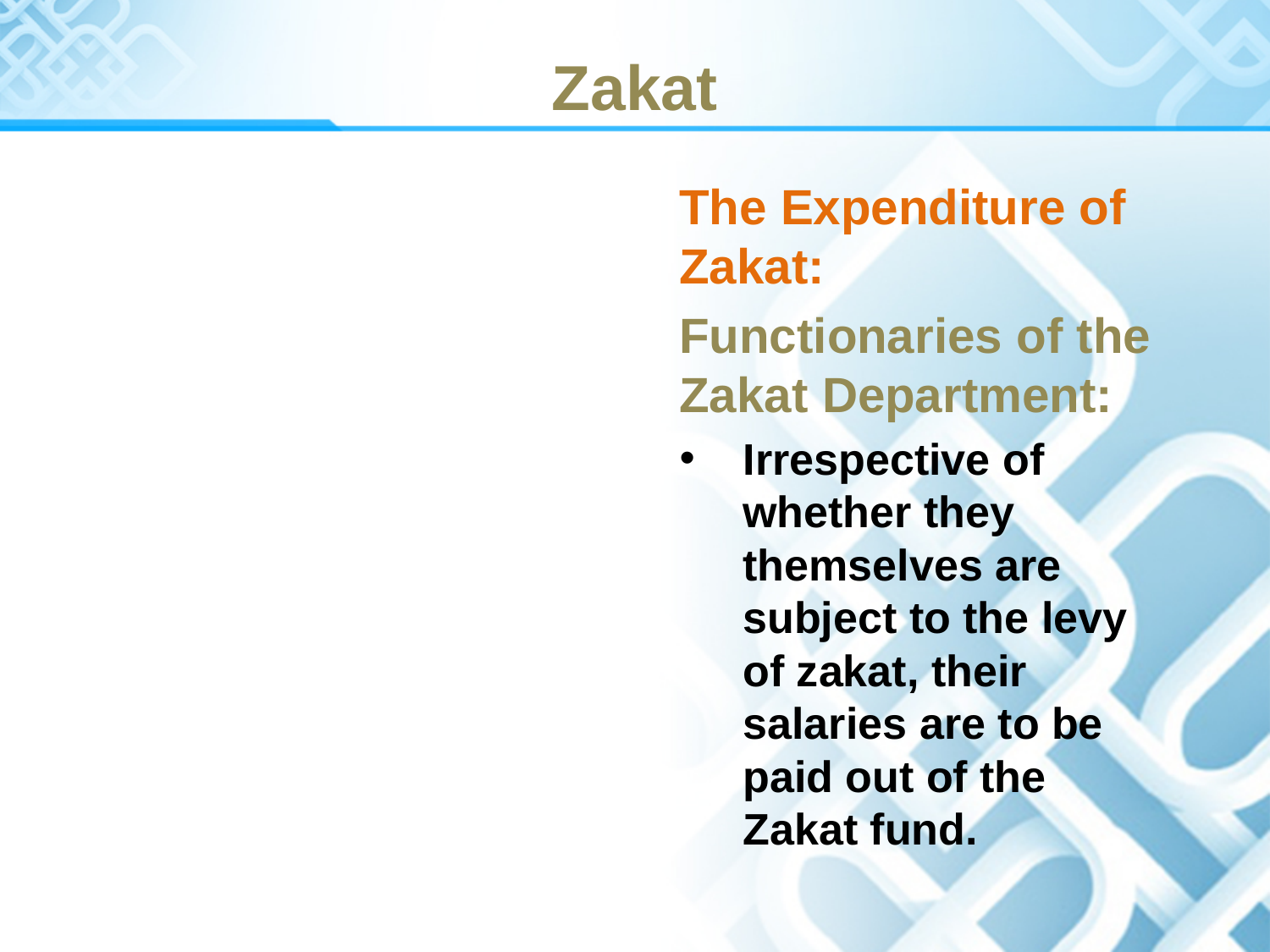

Zakat
The Expenditure of Zakat:
Functionaries of the Zakat Department:
Irrespective of whether they themselves are subject to the levy of zakat, their salaries are to be paid out of the Zakat fund.